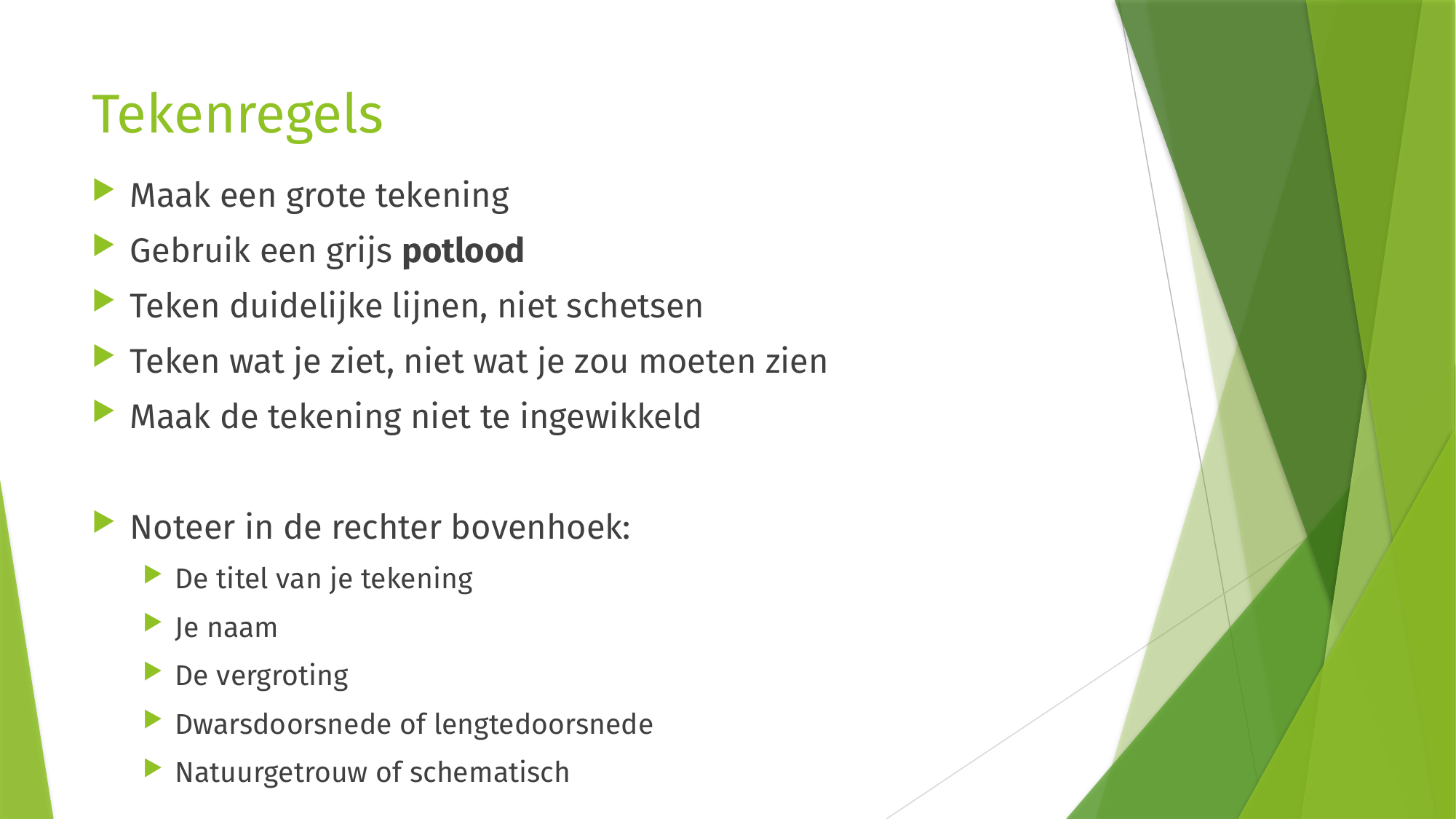

# Tekenregels
Maak een grote tekening
Gebruik een grijs potlood
Teken duidelijke lijnen, niet schetsen
Teken wat je ziet, niet wat je zou moeten zien
Maak de tekening niet te ingewikkeld

Noteer in de rechter bovenhoek:
De titel van je tekening
Je naam
De vergroting
Dwarsdoorsnede of lengtedoorsnede
Natuurgetrouw of schematisch